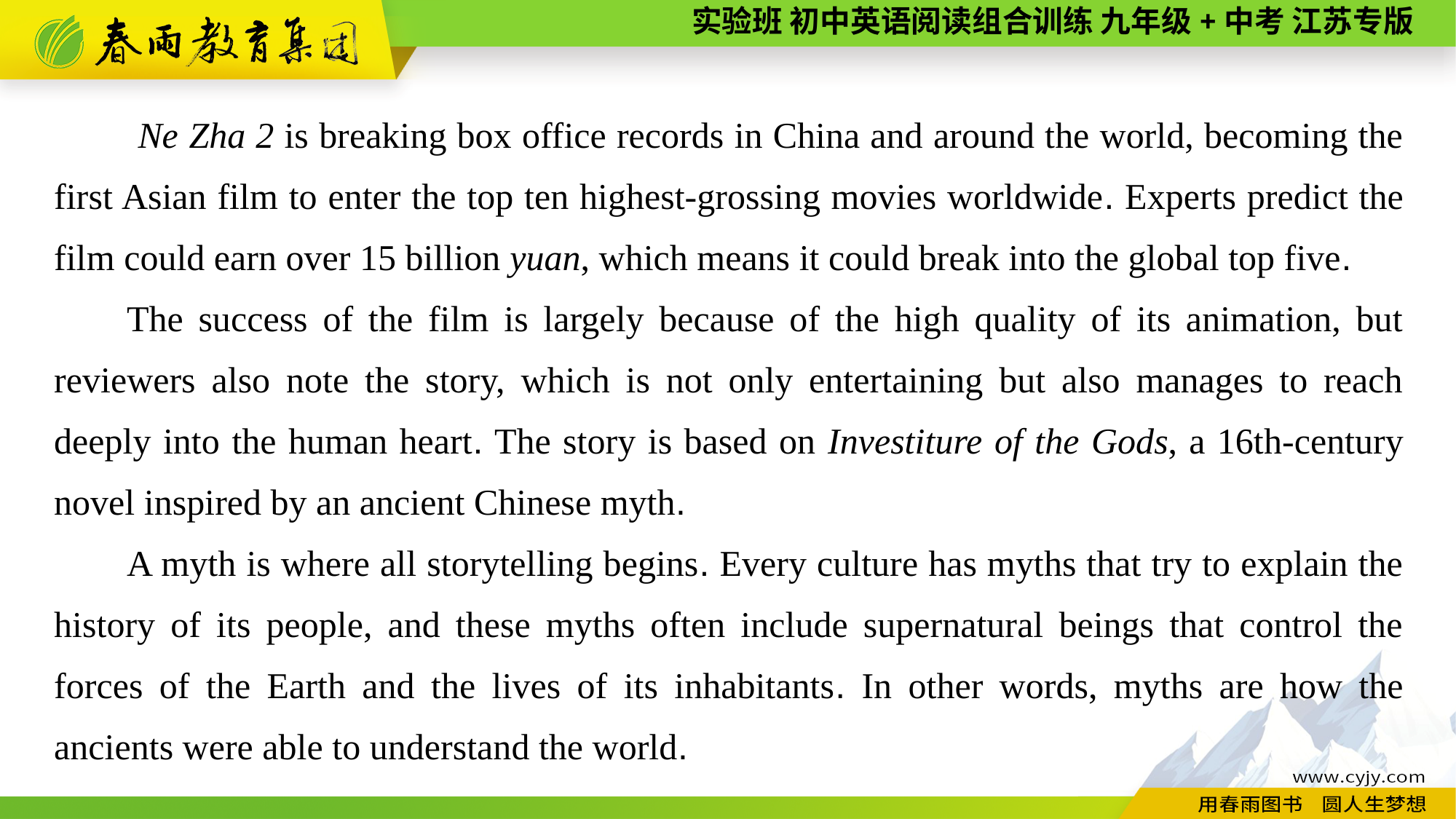

Ne Zha 2 is breaking box office records in China and around the world, becoming the first Asian film to enter the top ten highest-grossing movies worldwide. Experts predict the film could earn over 15 billion yuan, which means it could break into the global top five.
The success of the film is largely because of the high quality of its animation, but reviewers also note the story, which is not only entertaining but also manages to reach deeply into the human heart. The story is based on Investiture of the Gods, a 16th-century novel inspired by an ancient Chinese myth.
A myth is where all storytelling begins. Every culture has myths that try to explain the history of its people, and these myths often include supernatural beings that control the forces of the Earth and the lives of its inhabitants. In other words, myths are how the ancients were able to understand the world.